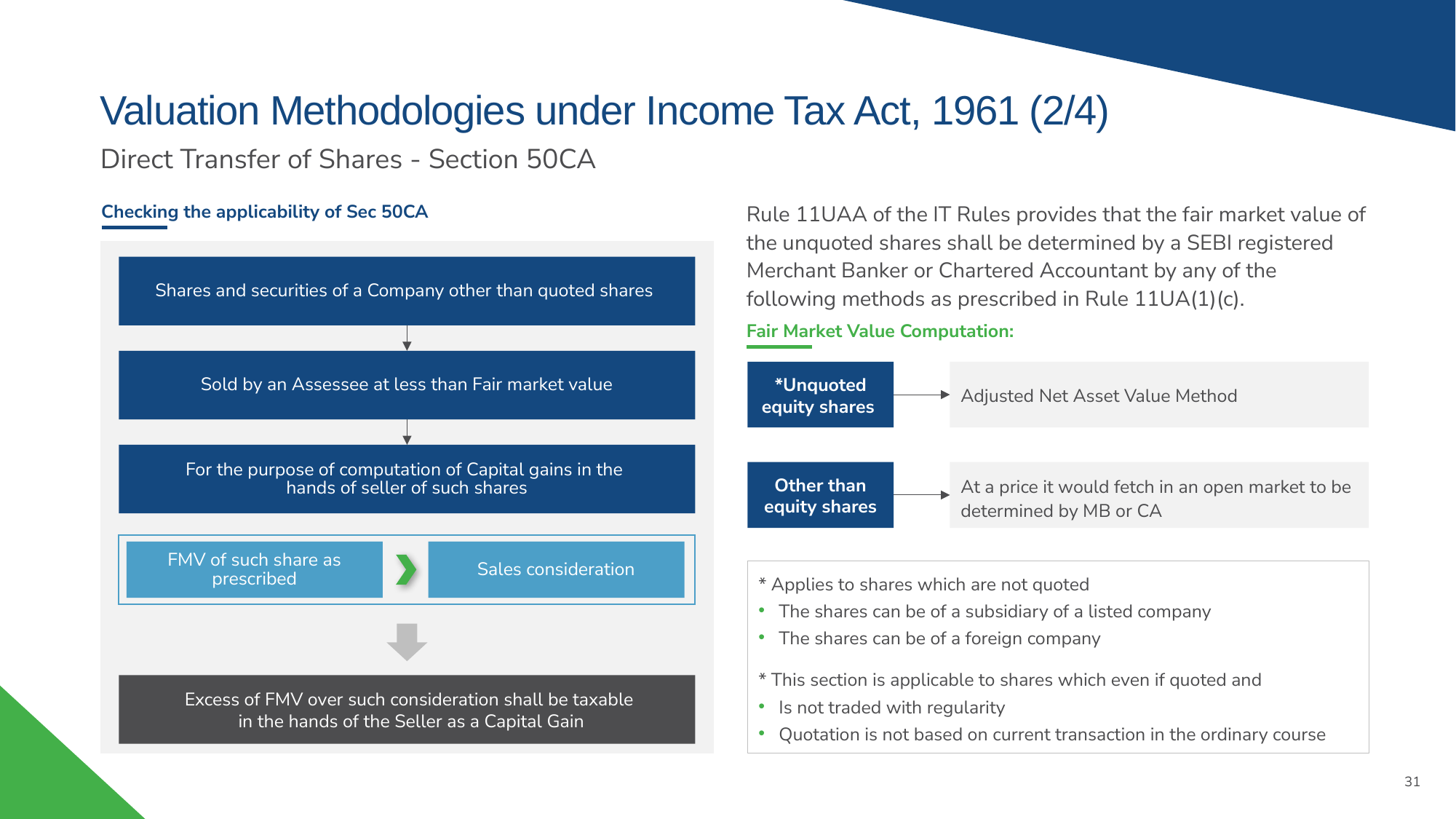

# Valuation Methodologies under Income Tax Act, 1961 (2/4)
Direct Transfer of Shares - Section 50CA
Checking the applicability of Sec 50CA
Rule 11UAA of the IT Rules provides that the fair market value of the unquoted shares shall be determined by a SEBI registered Merchant Banker or Chartered Accountant by any of the following methods as prescribed in Rule 11UA(1)(c).
Fair Market Value Computation:
*Unquoted equity shares
Adjusted Net Asset Value Method
Other than equity shares
At a price it would fetch in an open market to be determined by MB or CA

Shares and securities of a Company other than quoted shares
Sold by an Assessee at less than Fair market value
For the purpose of computation of Capital gains in the
hands of seller of such shares

FMV of such share as prescribed
Sales consideration

* Applies to shares which are not quoted
The shares can be of a subsidiary of a listed company
The shares can be of a foreign company
* This section is applicable to shares which even if quoted and
Is not traded with regularity
Quotation is not based on current transaction in the ordinary course

Excess of FMV over such consideration shall be taxable
in the hands of the Seller as a Capital Gain
31